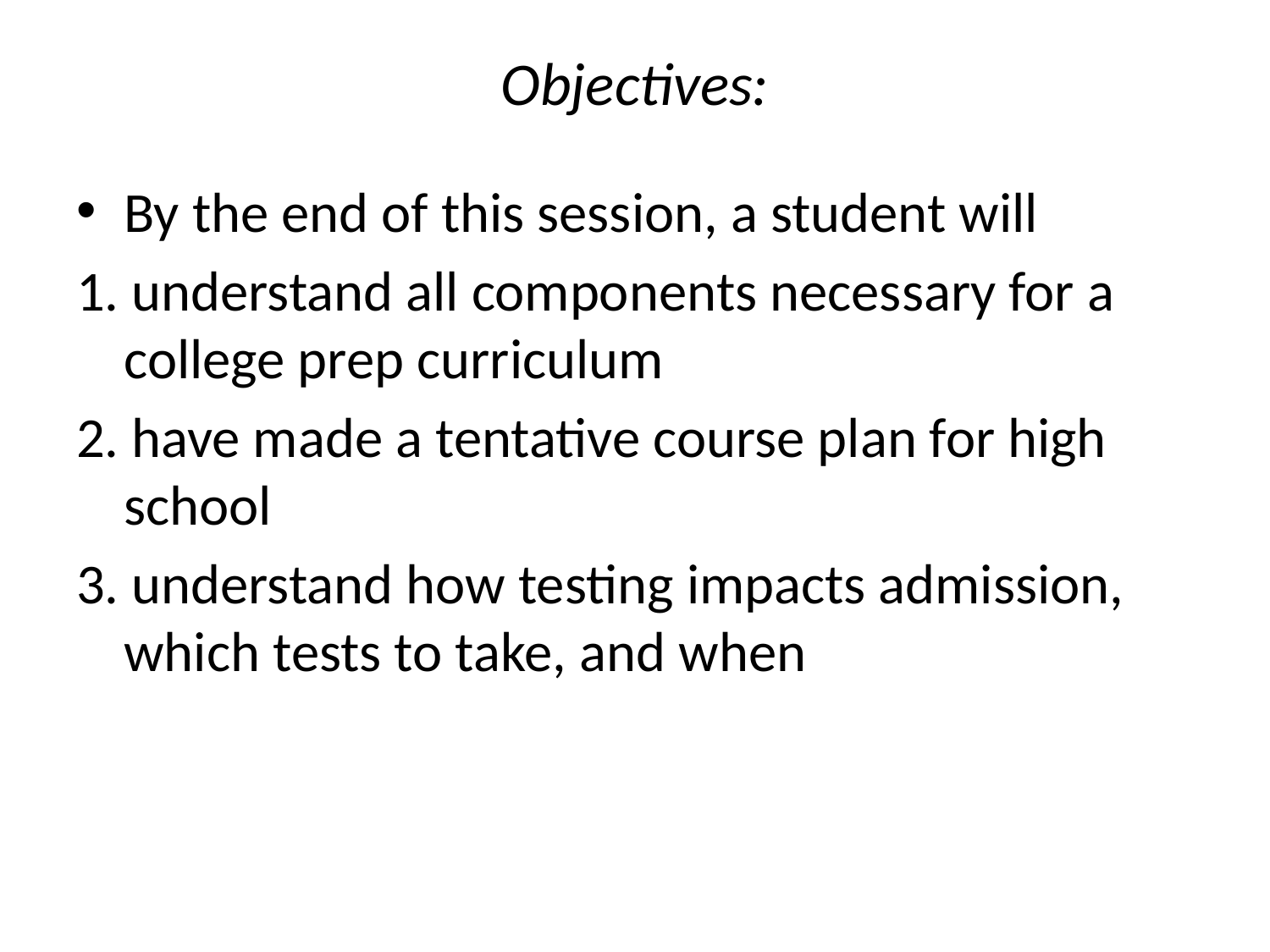

# Objectives:
By the end of this session, a student will
1. understand all components necessary for a college prep curriculum
2. have made a tentative course plan for high school
3. understand how testing impacts admission, which tests to take, and when